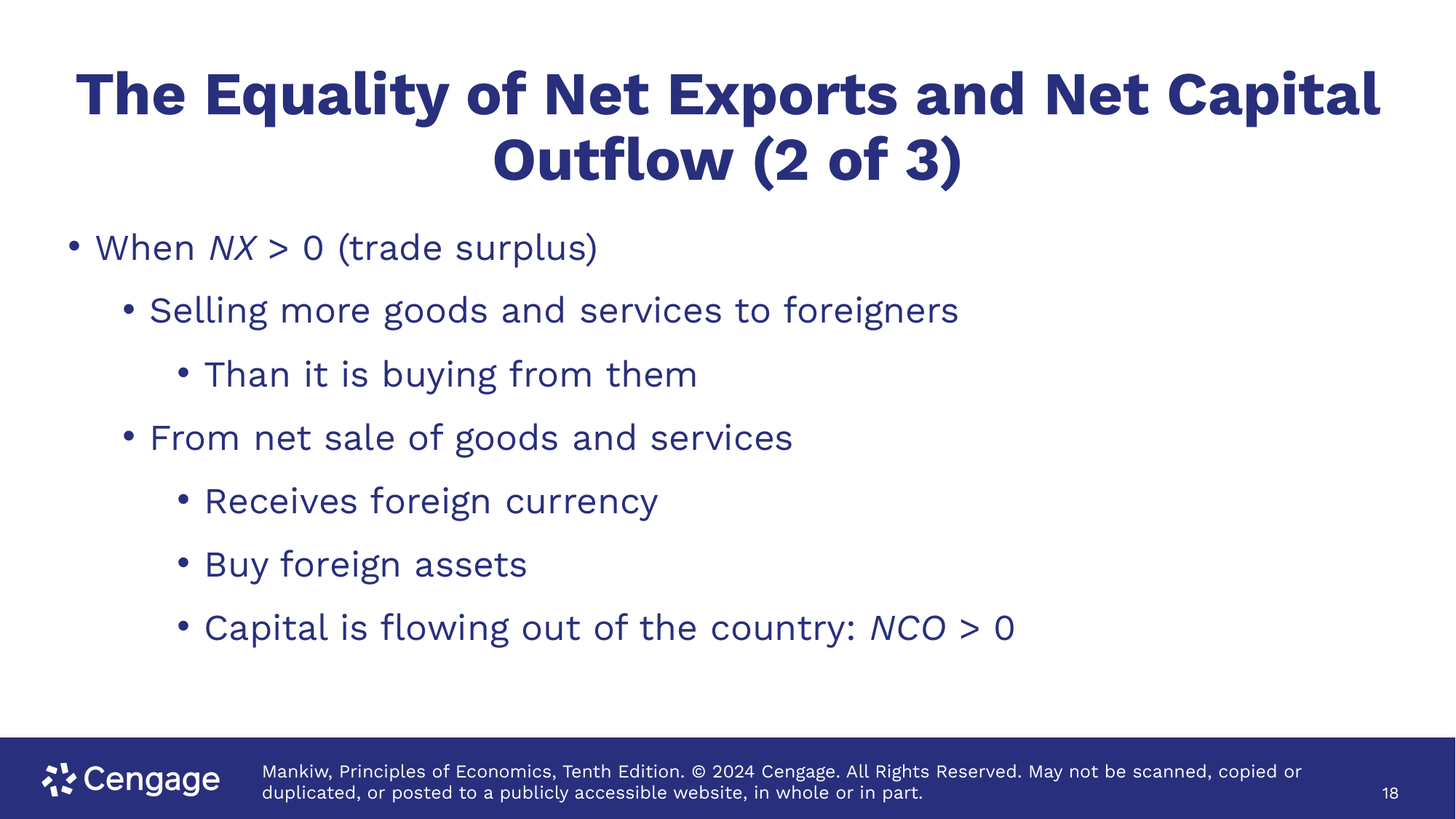

# The Equality of Net Exports and Net Capital Outflow (2 of 3)
When NX > 0 (trade surplus)
Selling more goods and services to foreigners
Than it is buying from them
From net sale of goods and services
Receives foreign currency
Buy foreign assets
Capital is flowing out of the country: NCO > 0